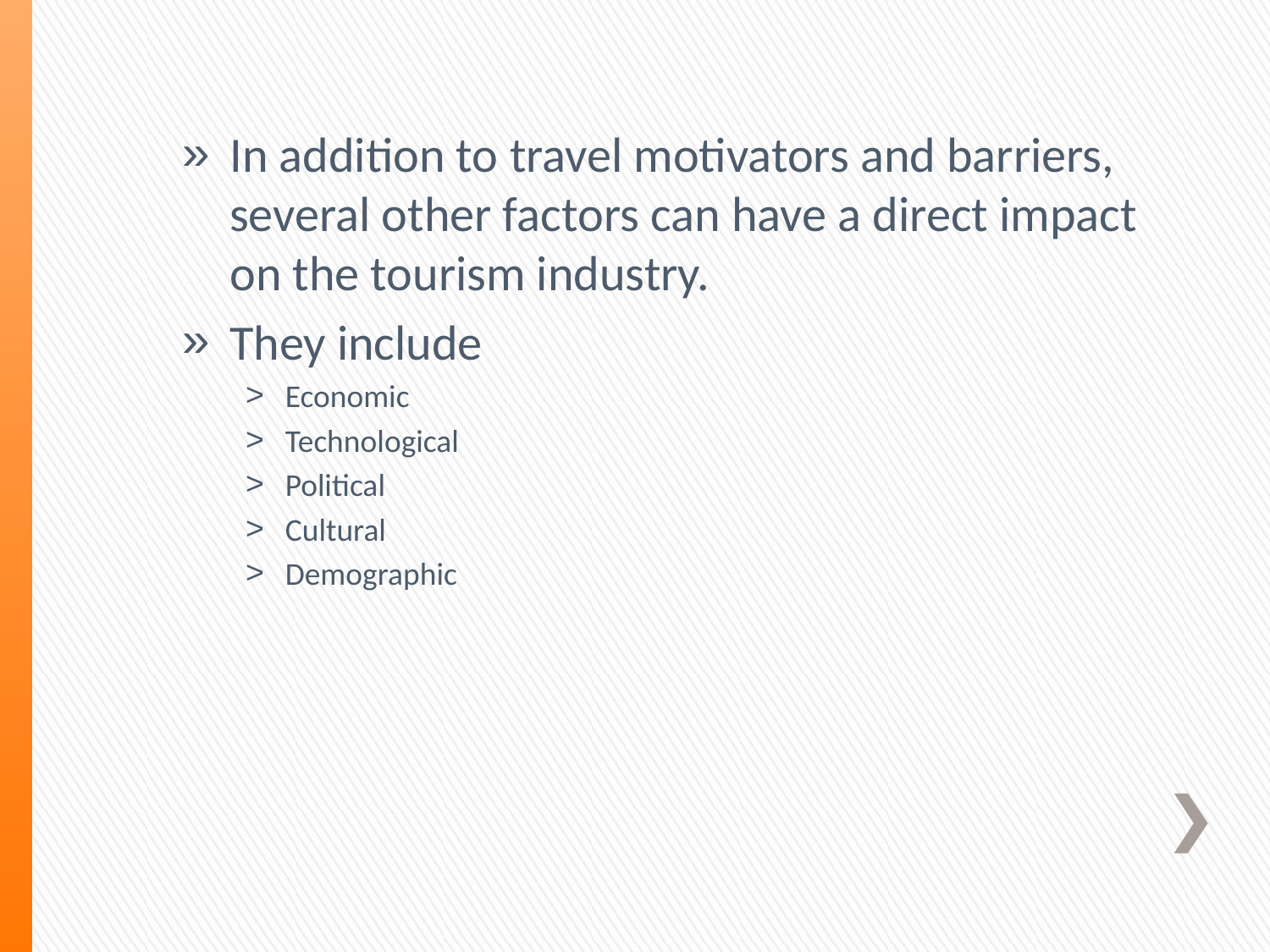

In addition to travel motivators and barriers, several other factors can have a direct impact on the tourism industry.
They include
Economic
Technological
Political
Cultural
Demographic
#